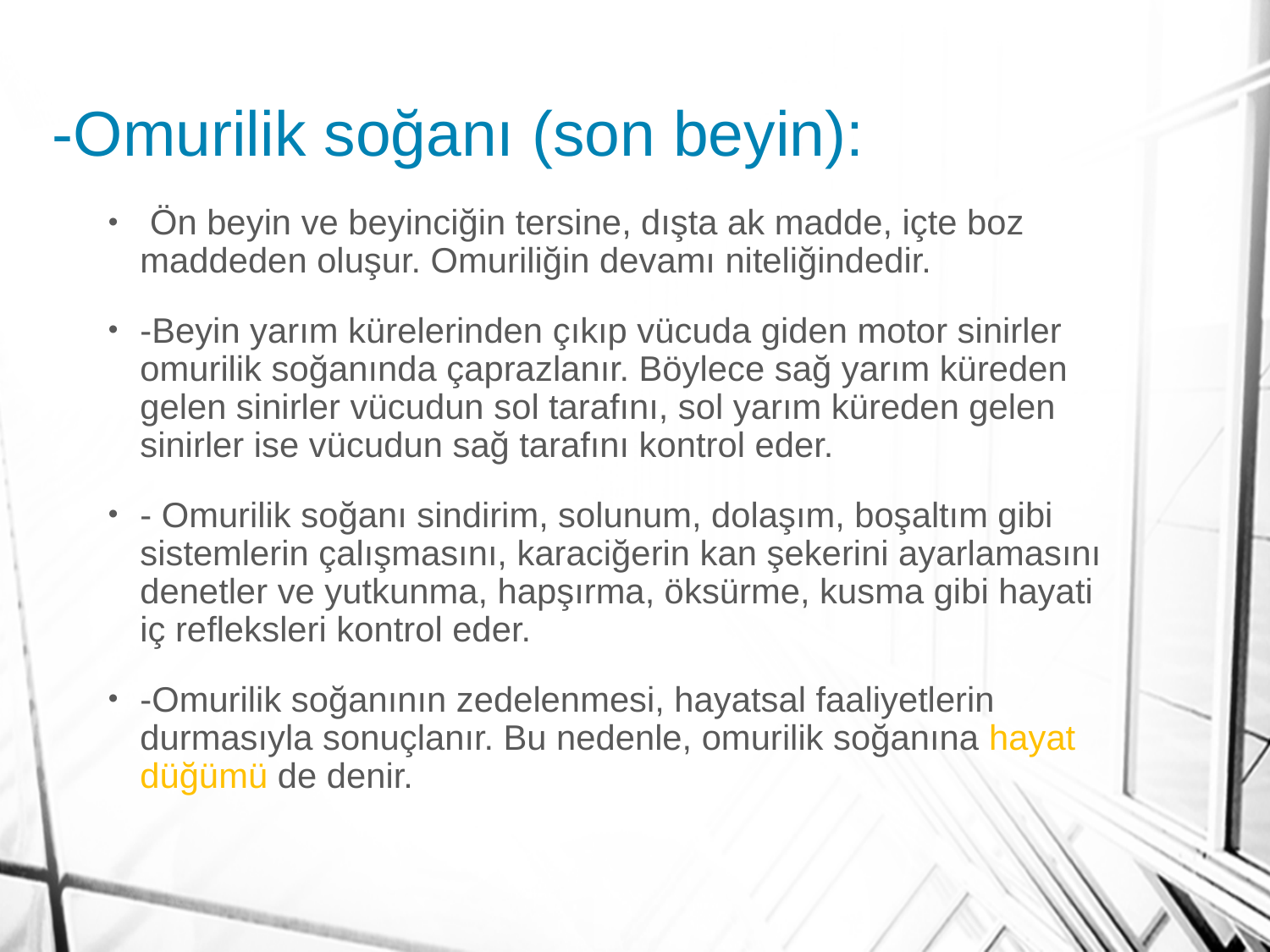

# -Omurilik soğanı (son beyin):
 Ön beyin ve beyinciğin tersine, dışta ak madde, içte boz maddeden oluşur. Omuriliğin devamı niteliğindedir.
-Beyin yarım kürelerinden çıkıp vücuda giden motor sinirler omurilik soğanında çaprazlanır. Böylece sağ yarım küreden gelen sinirler vücudun sol tarafını, sol yarım küreden gelen sinirler ise vücudun sağ tarafını kontrol eder.
- Omurilik soğanı sindirim, solunum, dolaşım, boşaltım gibi sistemlerin çalışmasını, karaciğerin kan şekerini ayarlamasını denetler ve yutkunma, hapşırma, öksürme, kusma gibi hayati iç refleksleri kontrol eder.
-Omurilik soğanının zedelenmesi, hayatsal faaliyetlerin durmasıyla sonuçlanır. Bu nedenle, omurilik soğanına hayat düğümü de denir.